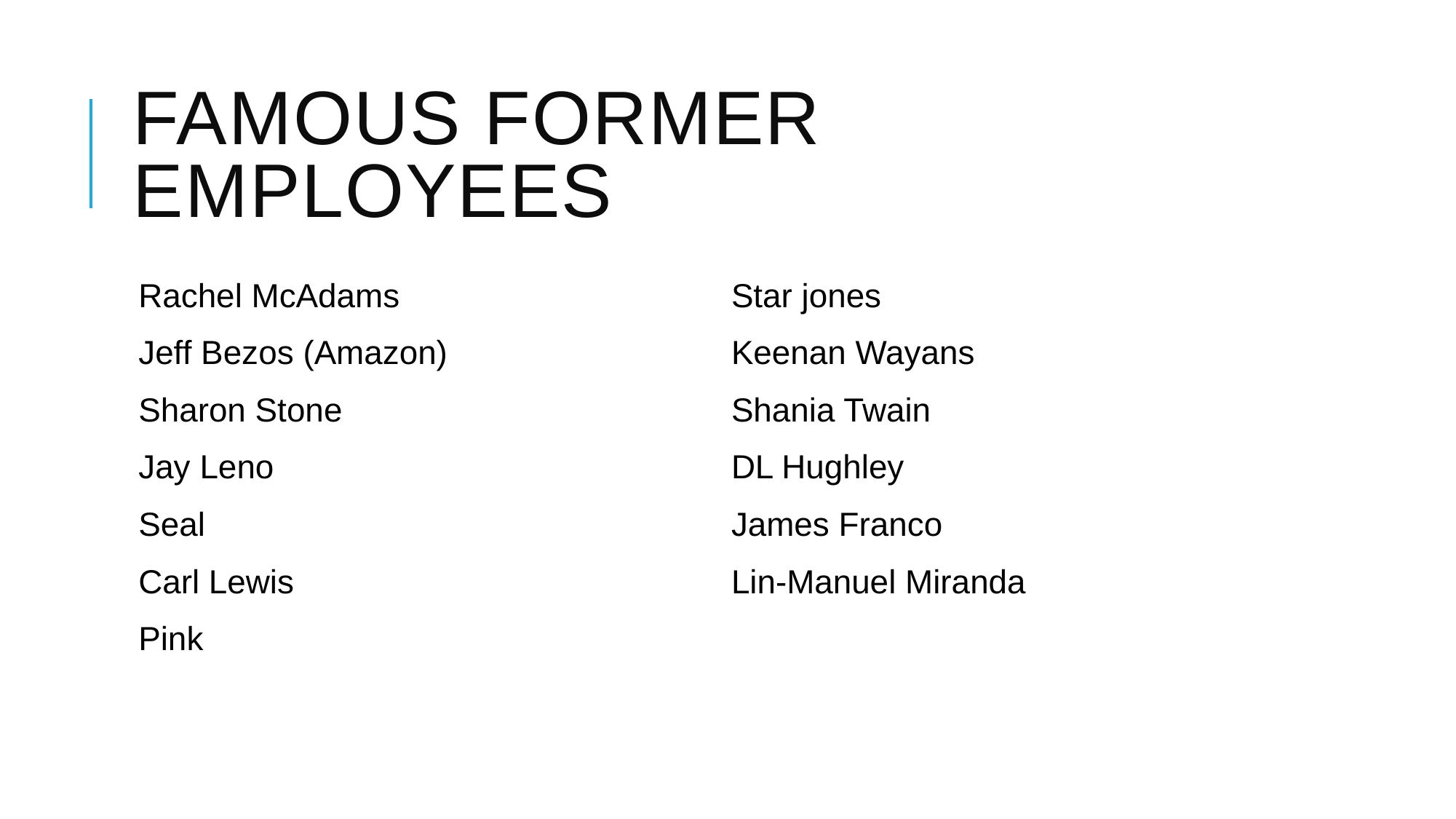

# Famous former employees
Rachel McAdams
Jeff Bezos (Amazon)
Sharon Stone
Jay Leno
Seal
Carl Lewis
Pink

Star jones
Keenan Wayans
Shania Twain
DL Hughley
James Franco
Lin-Manuel Miranda